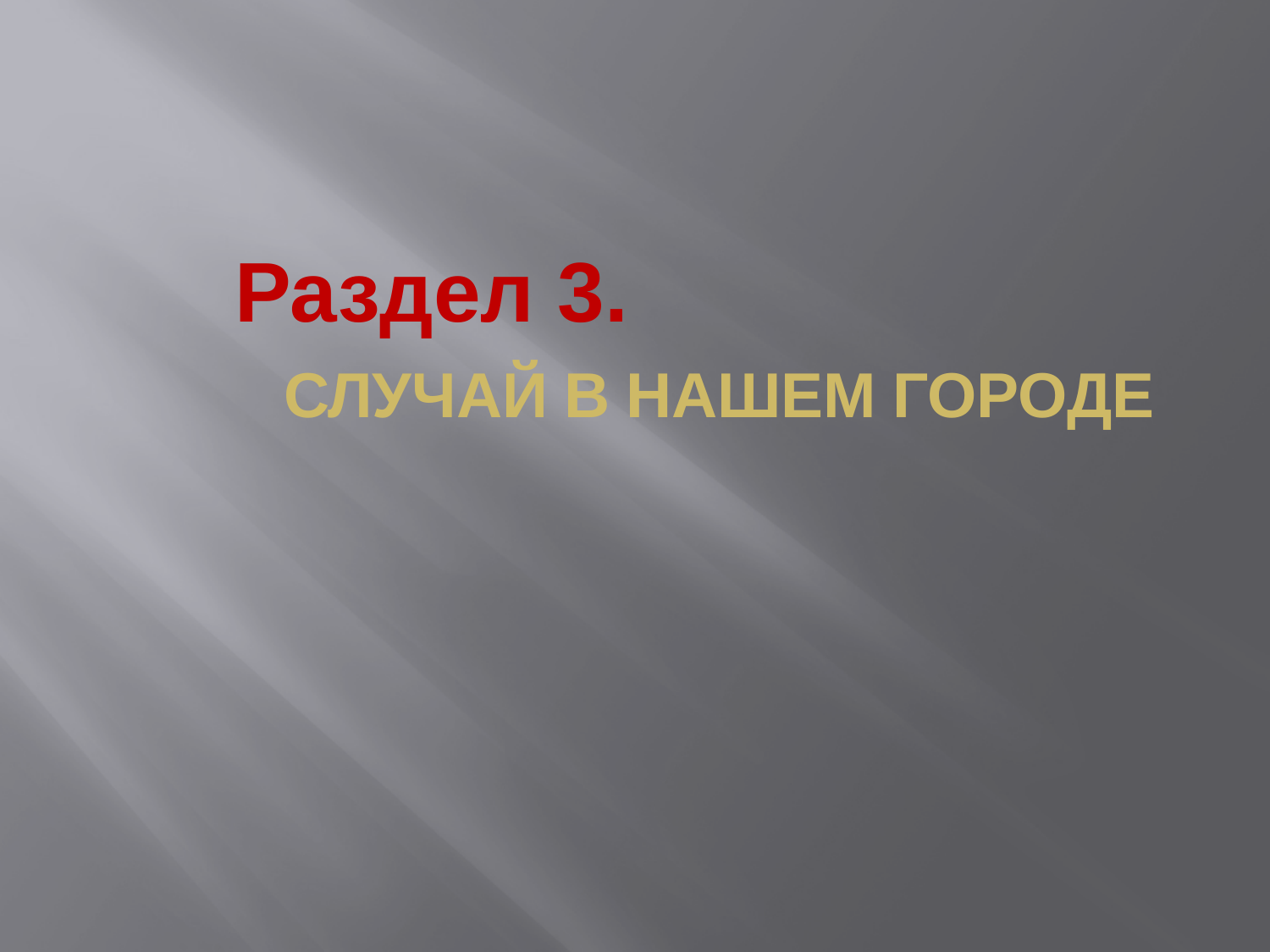

# Раздел 3.
случай в нашем городе